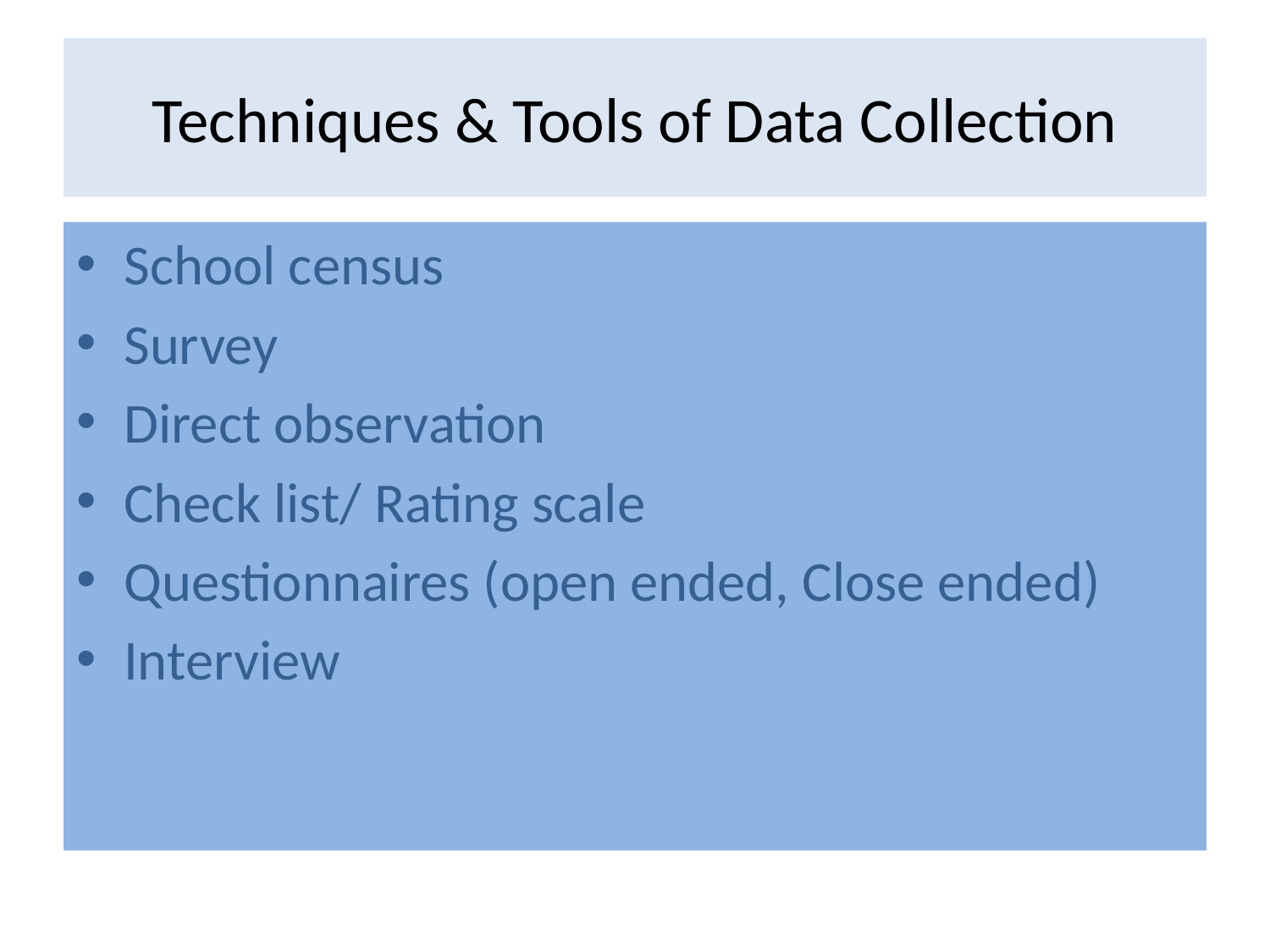

# Techniques & Tools of Data Collection
School census
Survey
Direct observation
Check list/ Rating scale
Questionnaires (open ended, Close ended)
Interview